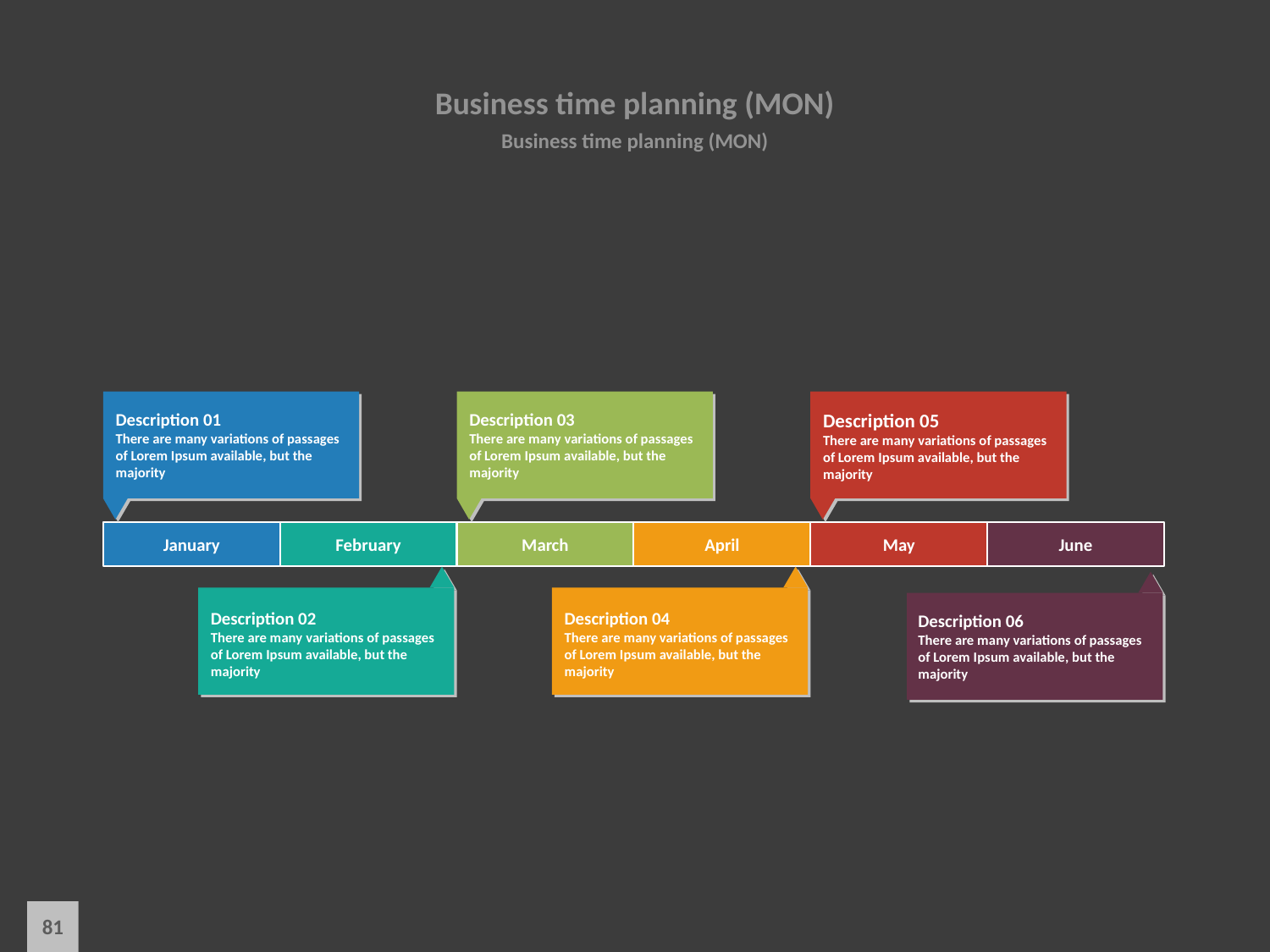

# Business time planning (MON)
Business time planning (MON)

Description 01
There are many variations of passages of Lorem Ipsum available, but the majority
Description 03
There are many variations of passages of Lorem Ipsum available, but the majority
Description 05
There are many variations of passages of Lorem Ipsum available, but the majority
January
February
March
April
May
June

Description 02
There are many variations of passages of Lorem Ipsum available, but the majority
Description 04
There are many variations of passages of Lorem Ipsum available, but the majority
Description 06
There are many variations of passages of Lorem Ipsum available, but the majority